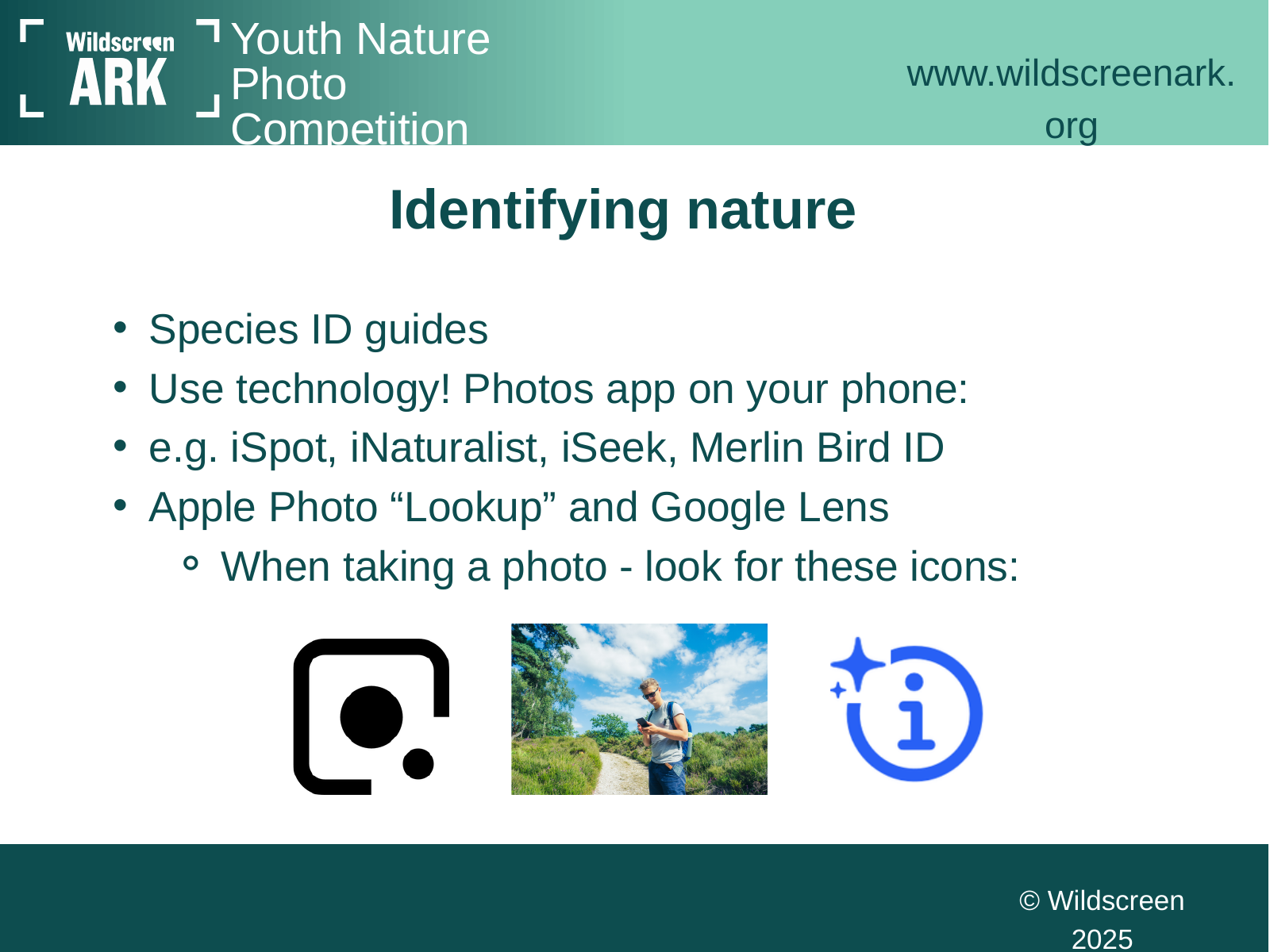

www.wildscreenark.org

Youth Nature Photo Competition

Species ID guides
Use technology! Photos app on your phone:
e.g. iSpot, iNaturalist, iSeek, Merlin Bird ID
Apple Photo “Lookup” and Google Lens
When taking a photo - look for these icons:

Identifying nature

© Wildscreen 2025